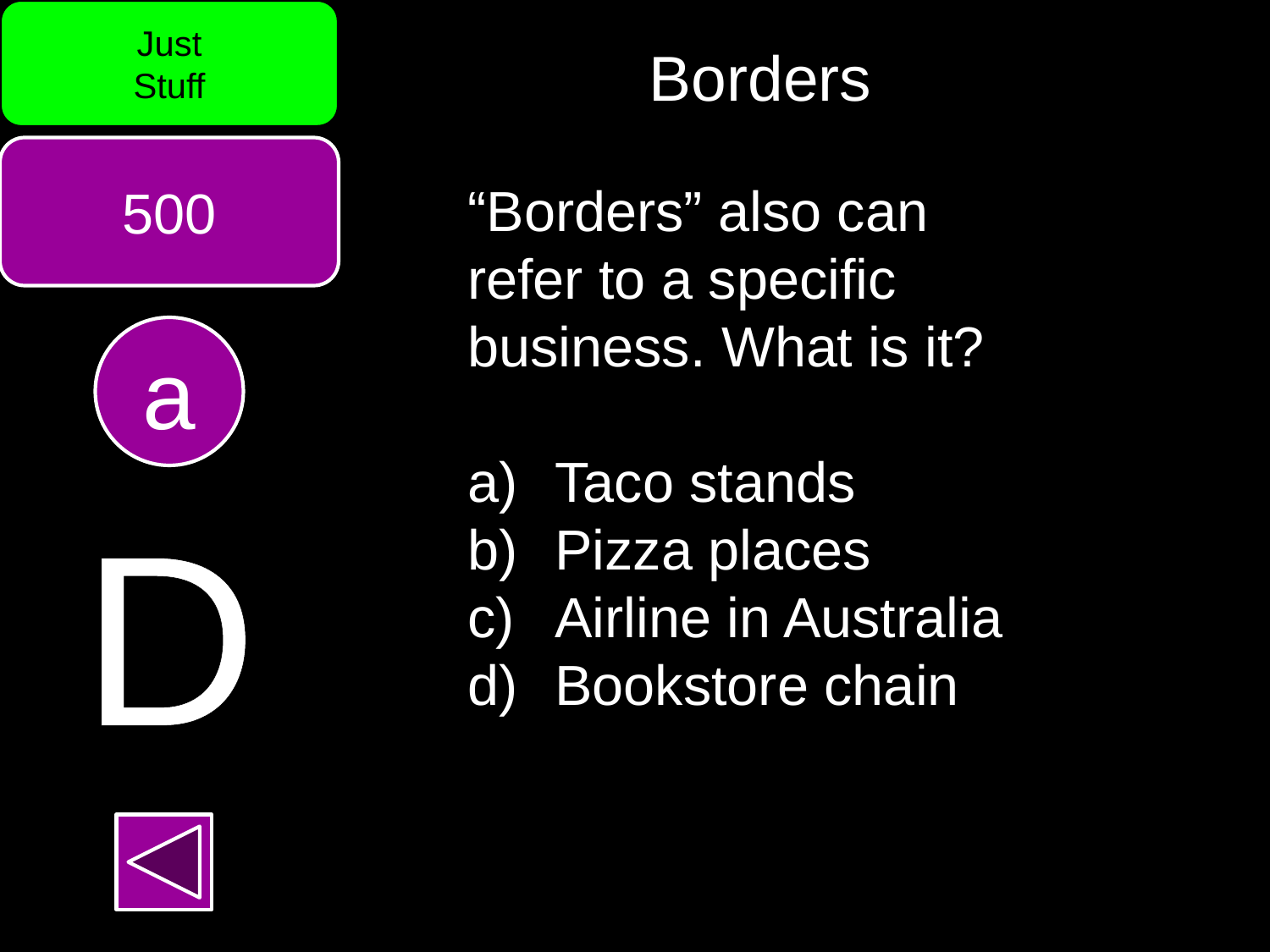

Just
Stuff
Borders
500
“Borders” also can
refer to a specific
business. What is it?

 Taco stands
 Pizza places
 Airline in Australia
 Bookstore chain
a
D